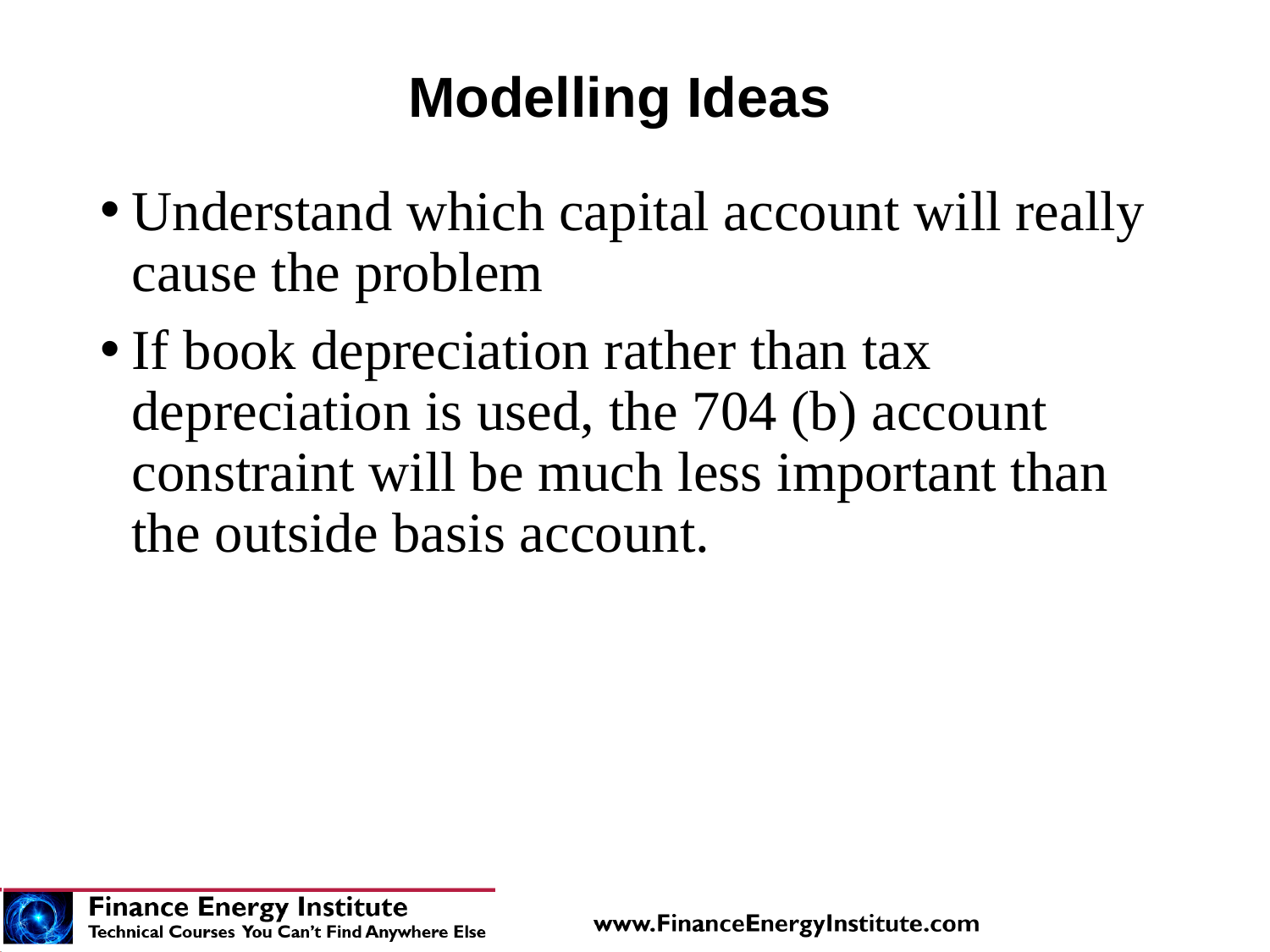

# Modelling Ideas
Understand which capital account will really cause the problem
If book depreciation rather than tax depreciation is used, the 704 (b) account constraint will be much less important than the outside basis account.